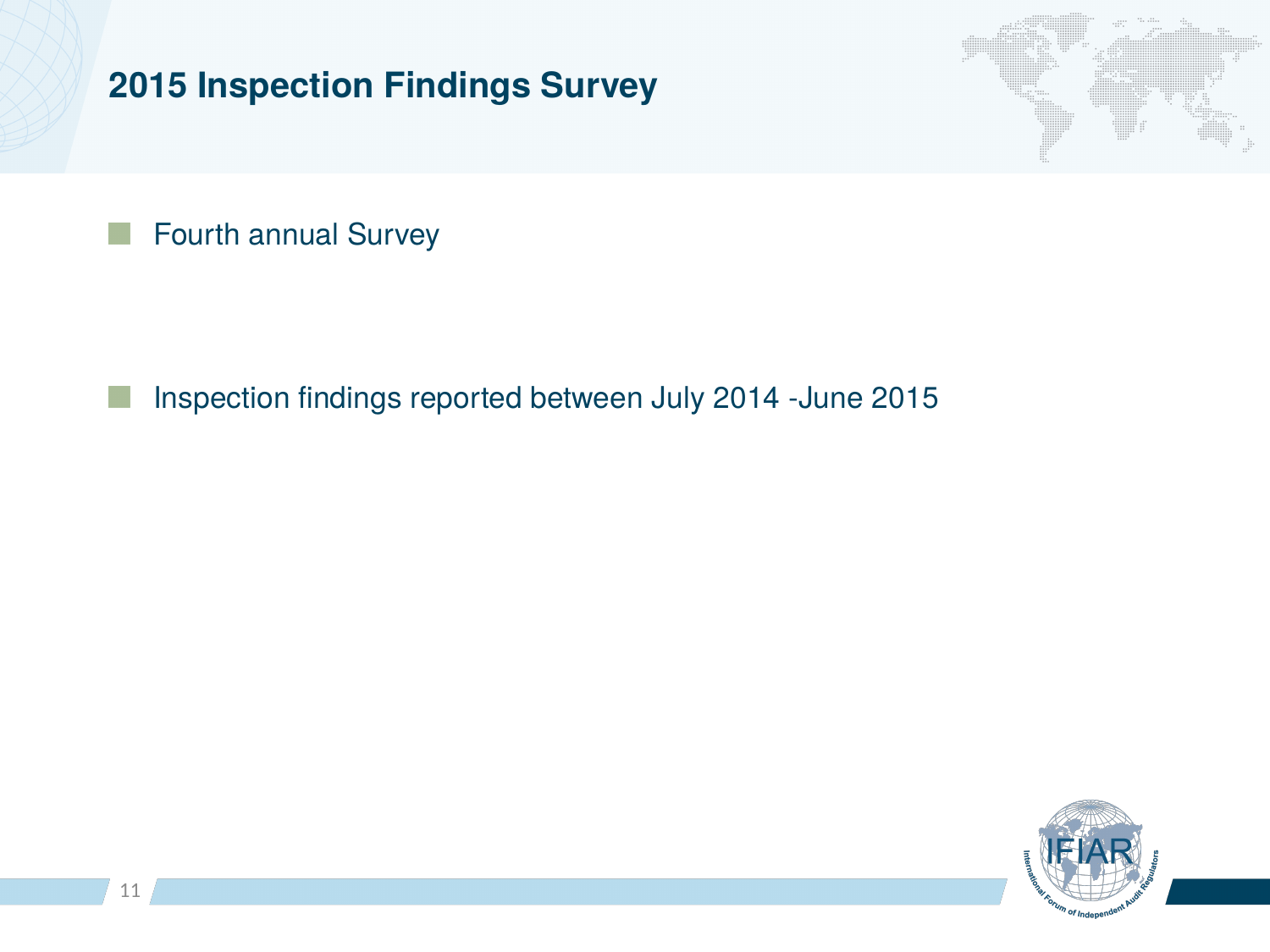

# 2015 Inspection Findings Survey
Fourth annual Survey

Inspection findings reported between July 2014 -June 2015